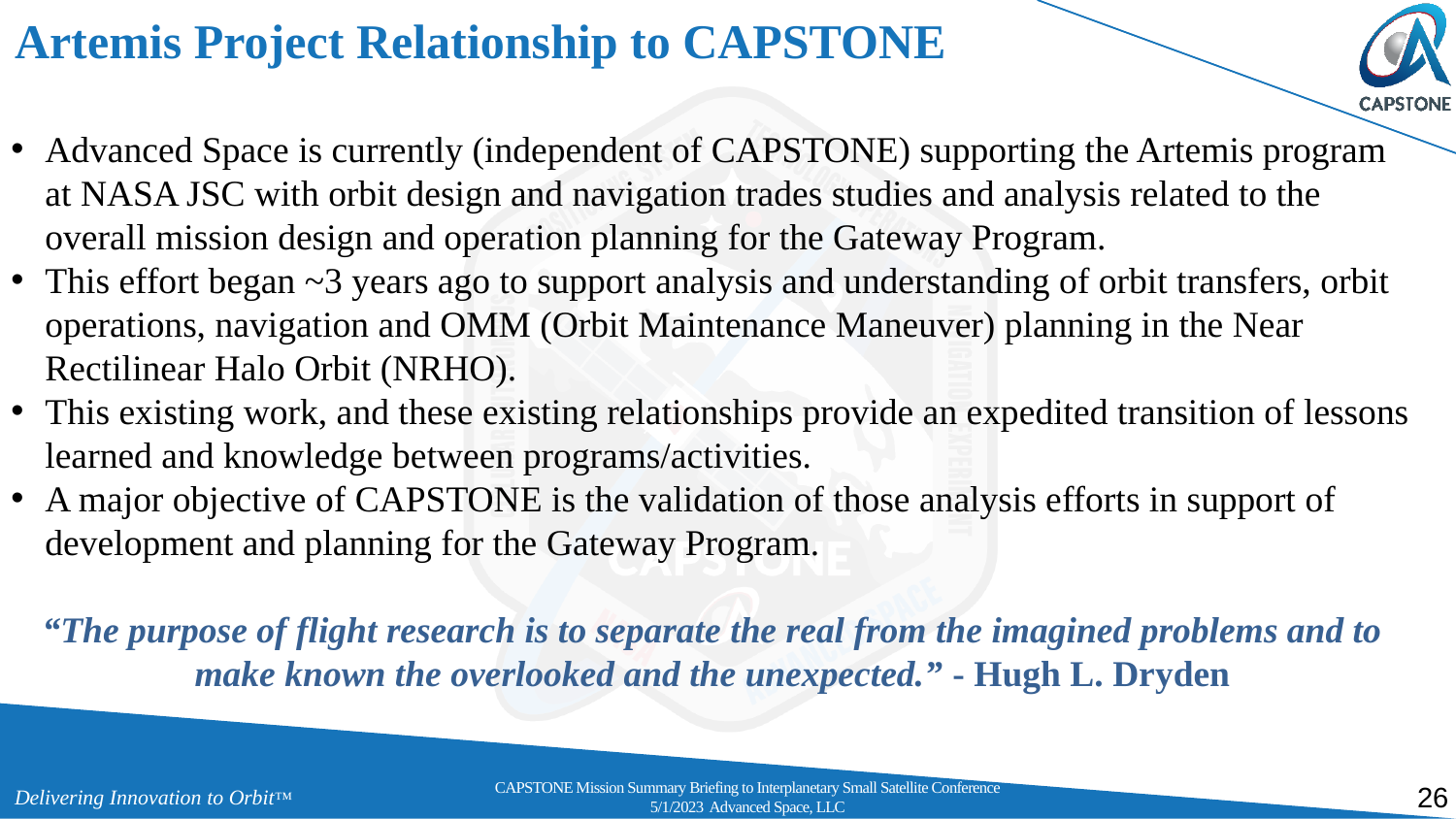

# Artemis Project Relationship to CAPSTONE
Advanced Space is currently (independent of CAPSTONE) supporting the Artemis program at NASA JSC with orbit design and navigation trades studies and analysis related to the overall mission design and operation planning for the Gateway Program.
This effort began ~3 years ago to support analysis and understanding of orbit transfers, orbit operations, navigation and OMM (Orbit Maintenance Maneuver) planning in the Near Rectilinear Halo Orbit (NRHO).
This existing work, and these existing relationships provide an expedited transition of lessons learned and knowledge between programs/activities.
A major objective of CAPSTONE is the validation of those analysis efforts in support of development and planning for the Gateway Program.

“The purpose of flight research is to separate the real from the imagined problems and to make known the overlooked and the unexpected.” - Hugh L. Dryden
CAPSTONE Mission Summary Briefing to Interplanetary Small Satellite Conference
5/1/2023  Advanced Space, LLC
26